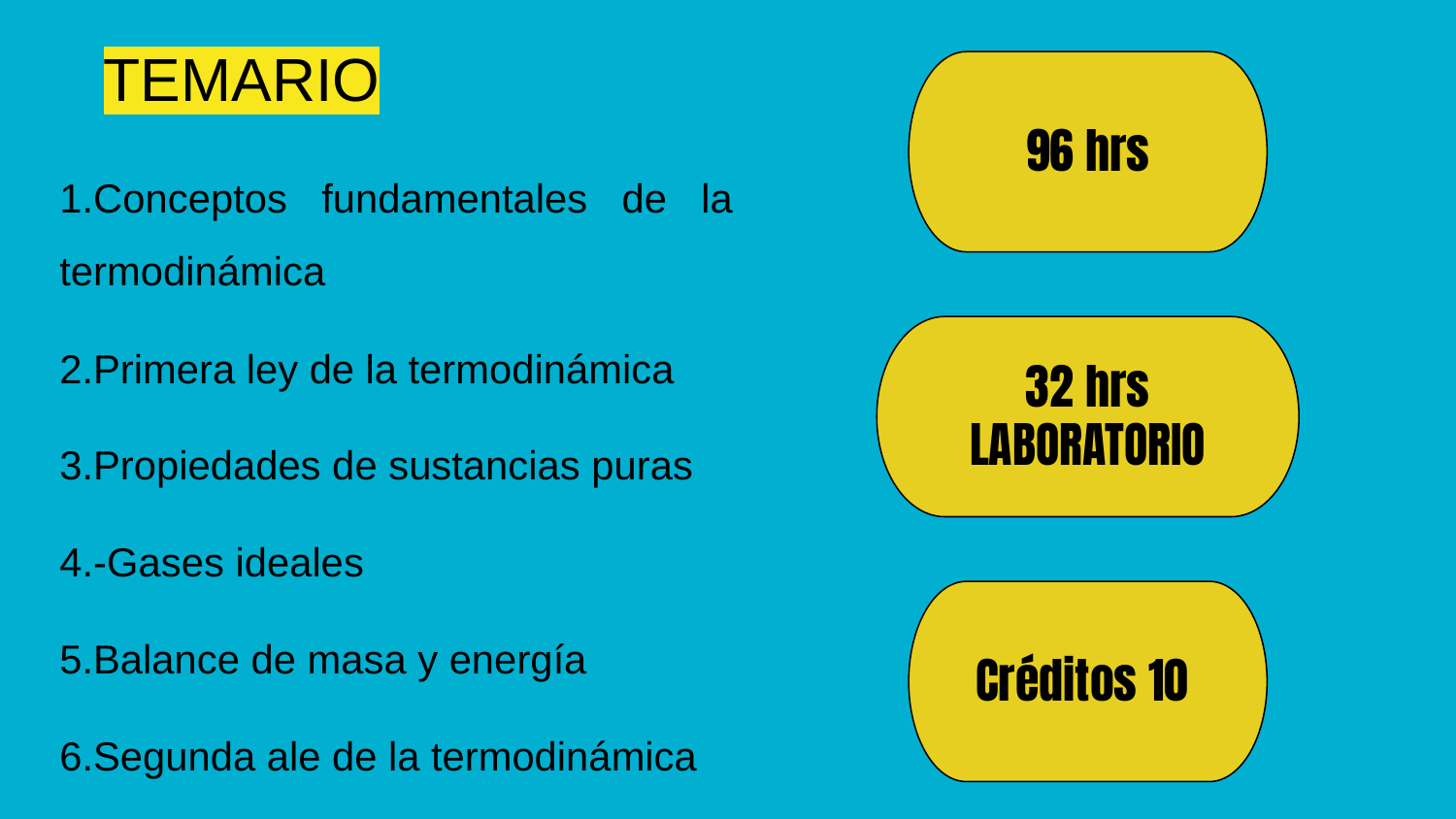

# TEMARIO
96 hrs
1.Conceptos fundamentales de la termodinámica
2.Primera ley de la termodinámica
3.Propiedades de sustancias puras
4.-Gases ideales
5.Balance de masa y energía
6.Segunda ale de la termodinámica

32 hrs LABORATORIO
Créditos 10